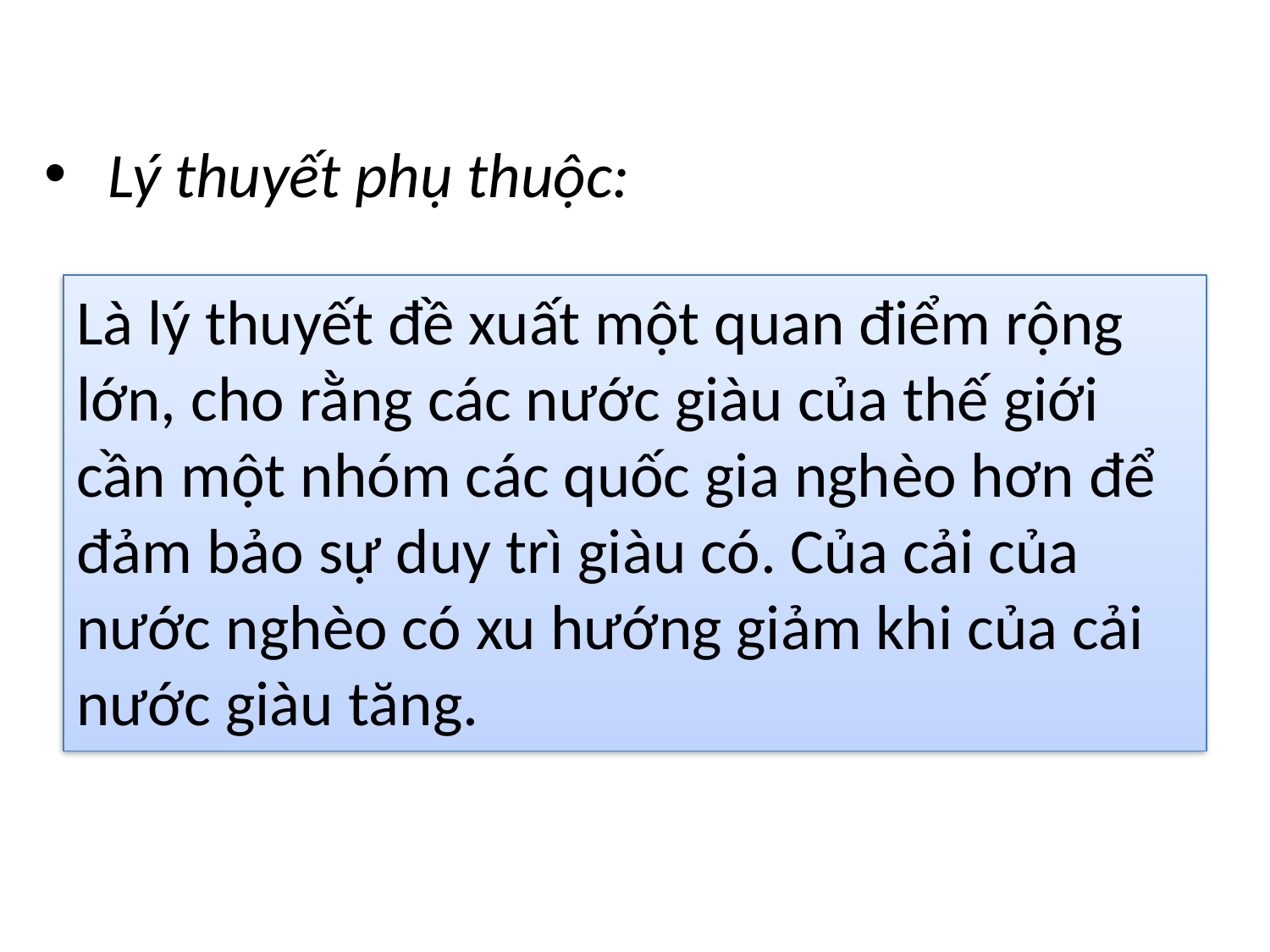

# Lý thuyết phụ thuộc:
Là lý thuyết đề xuất một quan điểm rộng lớn, cho rằng các nước giàu của thế giới cần một nhóm các quốc gia nghèo hơn để đảm bảo sự duy trì giàu có. Của cải của nước nghèo có xu hướng giảm khi của cải nước giàu tăng.